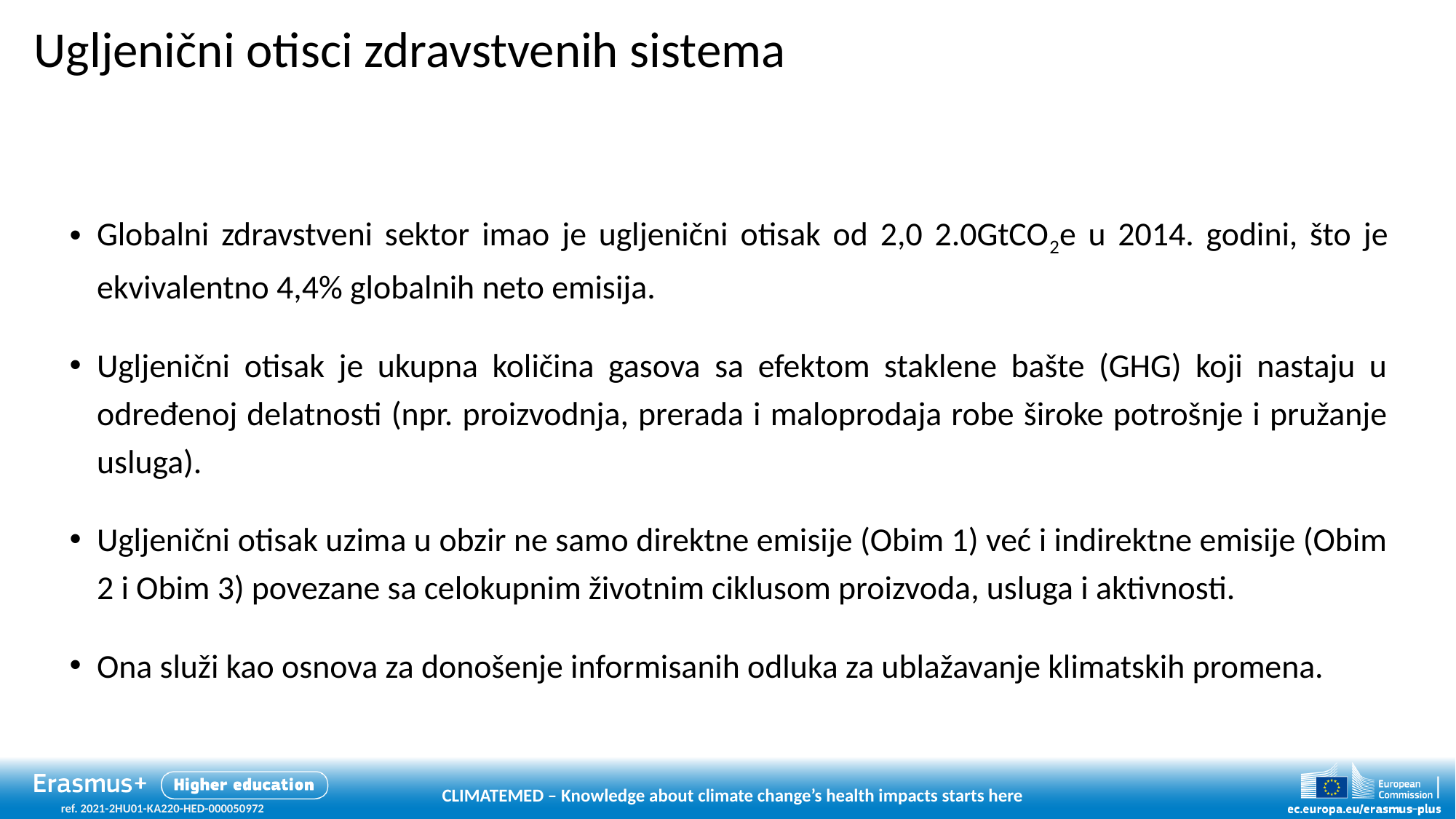

# Ugljenični otisci zdravstvenih sistema
Globalni zdravstveni sektor imao je ugljenični otisak od 2,0 2.0GtCO2e u 2014. godini, što je ekvivalentno 4,4% globalnih neto emisija.
Ugljenični otisak je ukupna količina gasova sa efektom staklene bašte (GHG) koji nastaju u određenoj delatnosti (npr. proizvodnja, prerada i maloprodaja robe široke potrošnje i pružanje usluga).
Ugljenični otisak uzima u obzir ne samo direktne emisije (Obim 1) već i indirektne emisije (Obim 2 i Obim 3) povezane sa celokupnim životnim ciklusom proizvoda, usluga i aktivnosti.
Ona služi kao osnova za donošenje informisanih odluka za ublažavanje klimatskih promena.